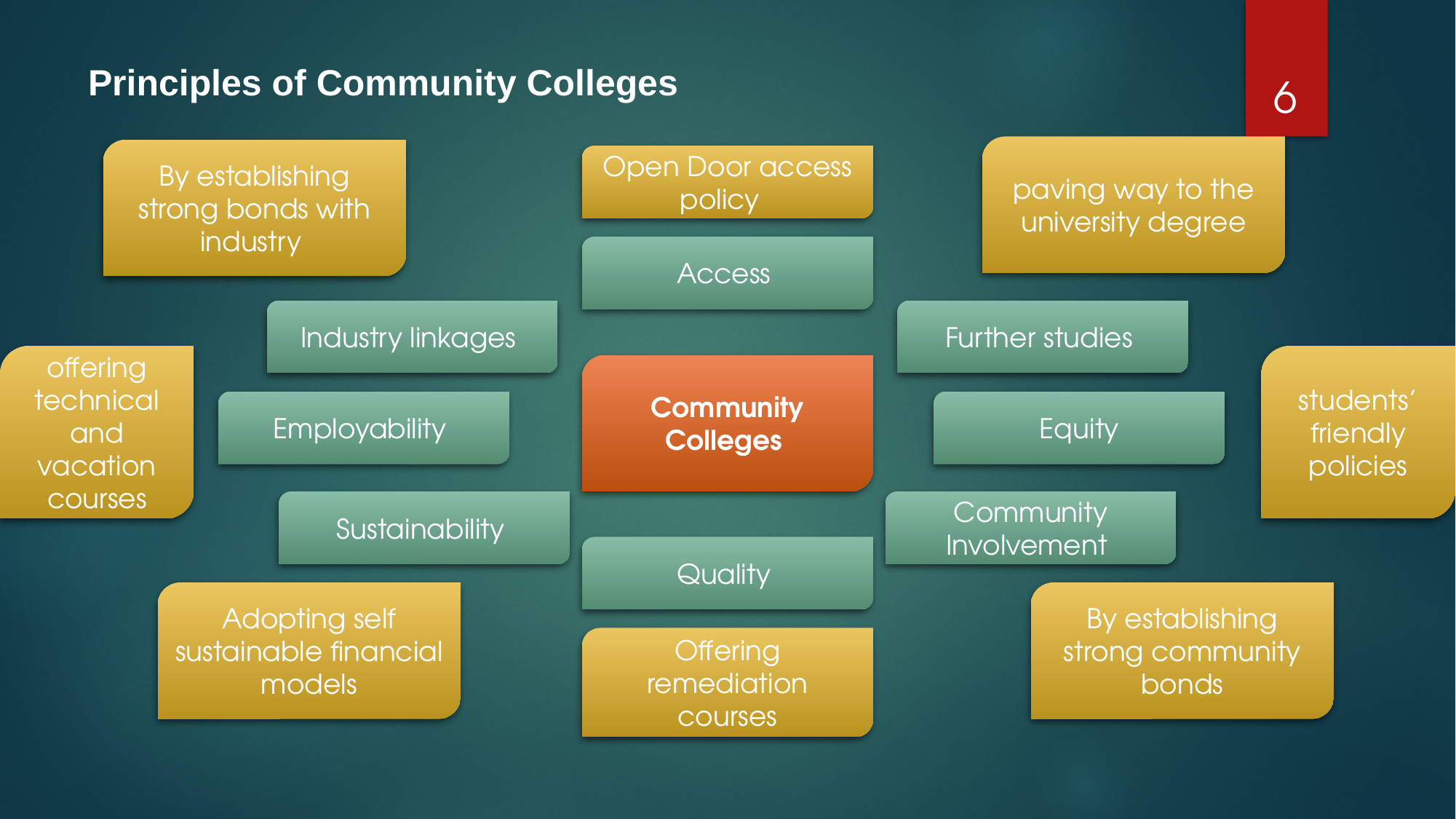

6
# Principles of Community Colleges
paving way to the university degree
By establishing strong bonds with industry
Open Door access policy
Access
Industry linkages
Further studies
offering technical and vacation courses
students’ friendly policies
Community Colleges
Employability
Equity
Sustainability
Community Involvement
Quality
Adopting self sustainable financial models
By establishing strong community bonds
Offering remediation courses